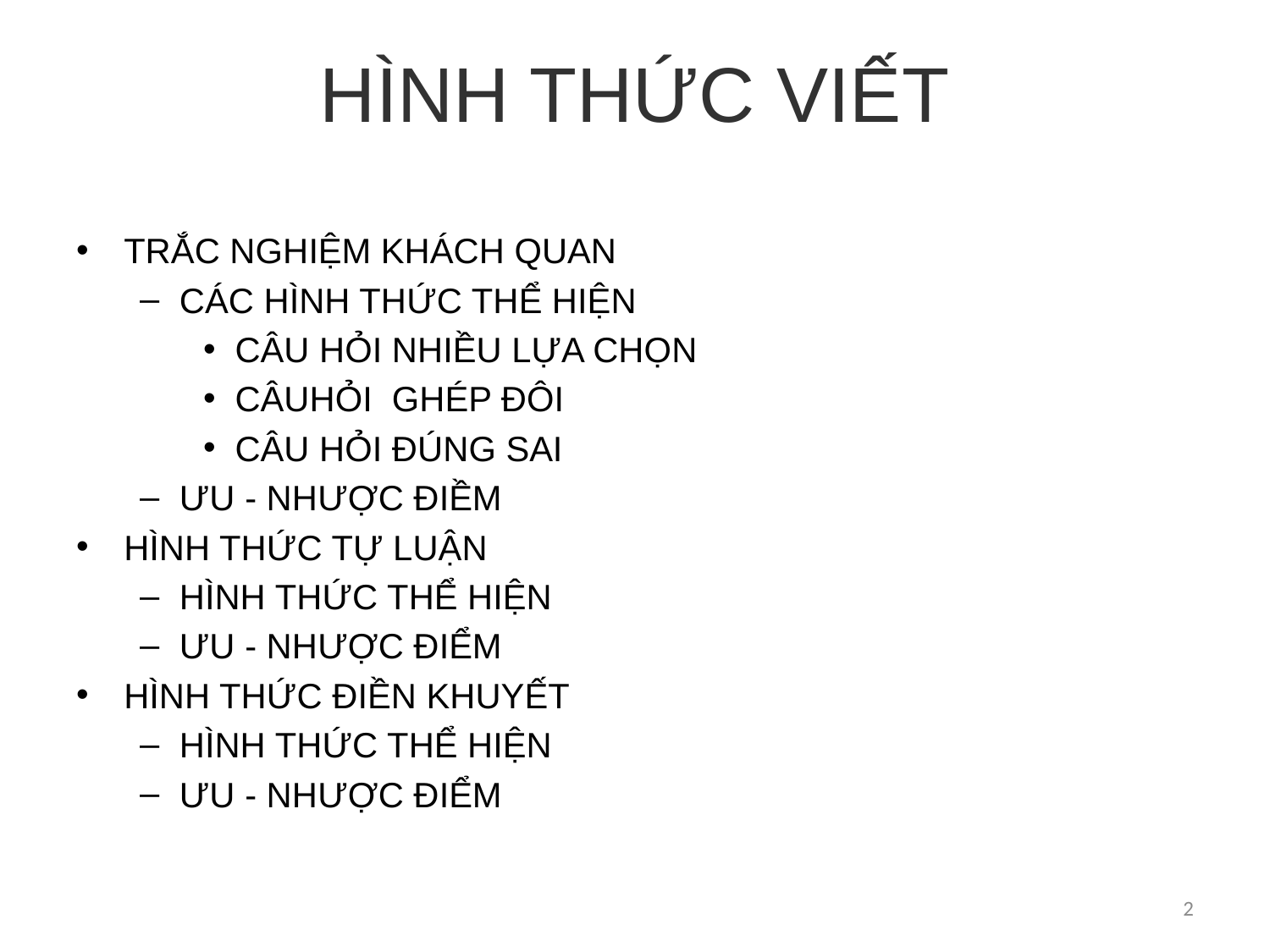

# HÌNH THỨC VIẾT
TRẮC NGHIỆM KHÁCH QUAN
CÁC HÌNH THỨC THỂ HIỆN
CÂU HỎI NHIỀU LỰA CHỌN
CÂUHỎI  GHÉP ĐÔI
CÂU HỎI ĐÚNG SAI
ƯU - NHƯỢC ĐIỀM
HÌNH THỨC TỰ LUẬN
HÌNH THỨC THỂ HIỆN
ƯU - NHƯỢC ĐIỂM
HÌNH THỨC ĐIỀN KHUYẾT
HÌNH THỨC THỂ HIỆN
ƯU - NHƯỢC ĐIỂM

2